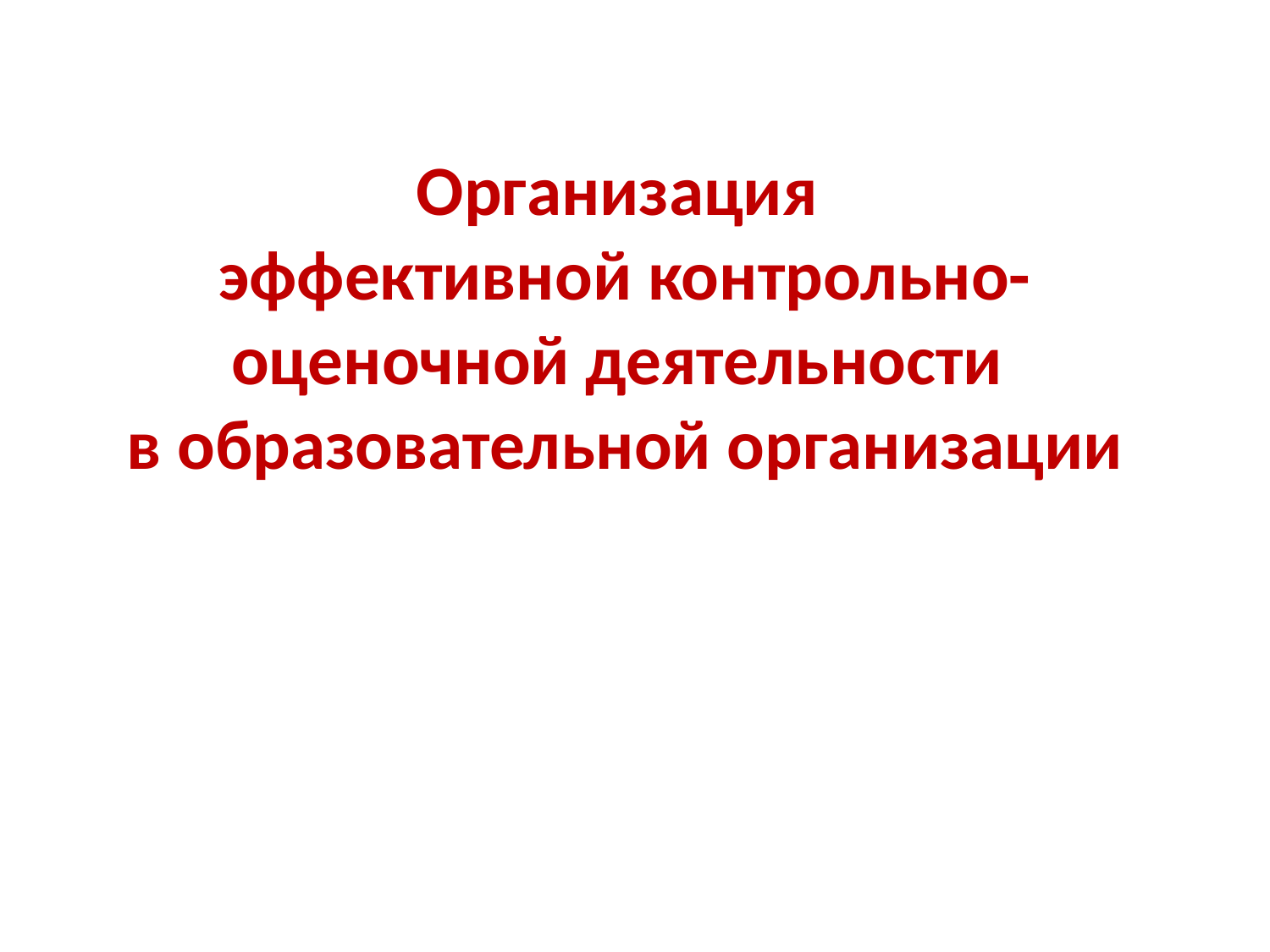

Организация
эффективной контрольно-оценочной деятельности
в образовательной организации